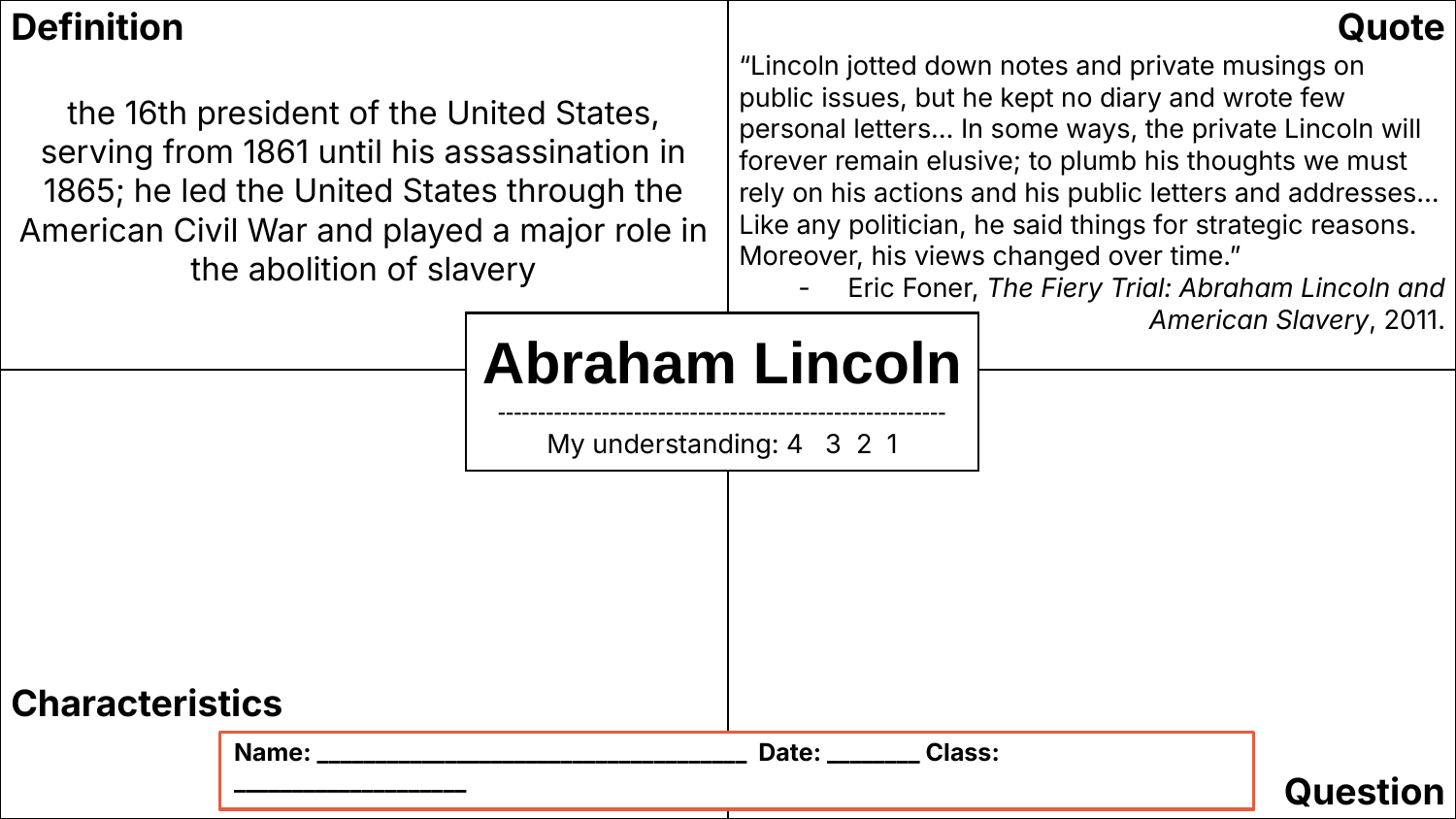

| Definition the 16th president of the United States, serving from 1861 until his assassination in 1865; he led the United States through the American Civil War and played a major role in the abolition of slavery | Quote “Lincoln jotted down notes and private musings on public issues, but he kept no diary and wrote few personal letters… In some ways, the private Lincoln will forever remain elusive; to plumb his thoughts we must rely on his actions and his public letters and addresses… Like any politician, he said things for strategic reasons. Moreover, his views changed over time.” Eric Foner, The Fiery Trial: Abraham Lincoln and American Slavery, 2011. |
| --- | --- |
| Characteristics | America: A Da Question |
Abraham Lincoln
--------------------------------------------------------
My understanding: 4   3  2  1
Name: _____________________________________  Date: ________ Class: ____________________